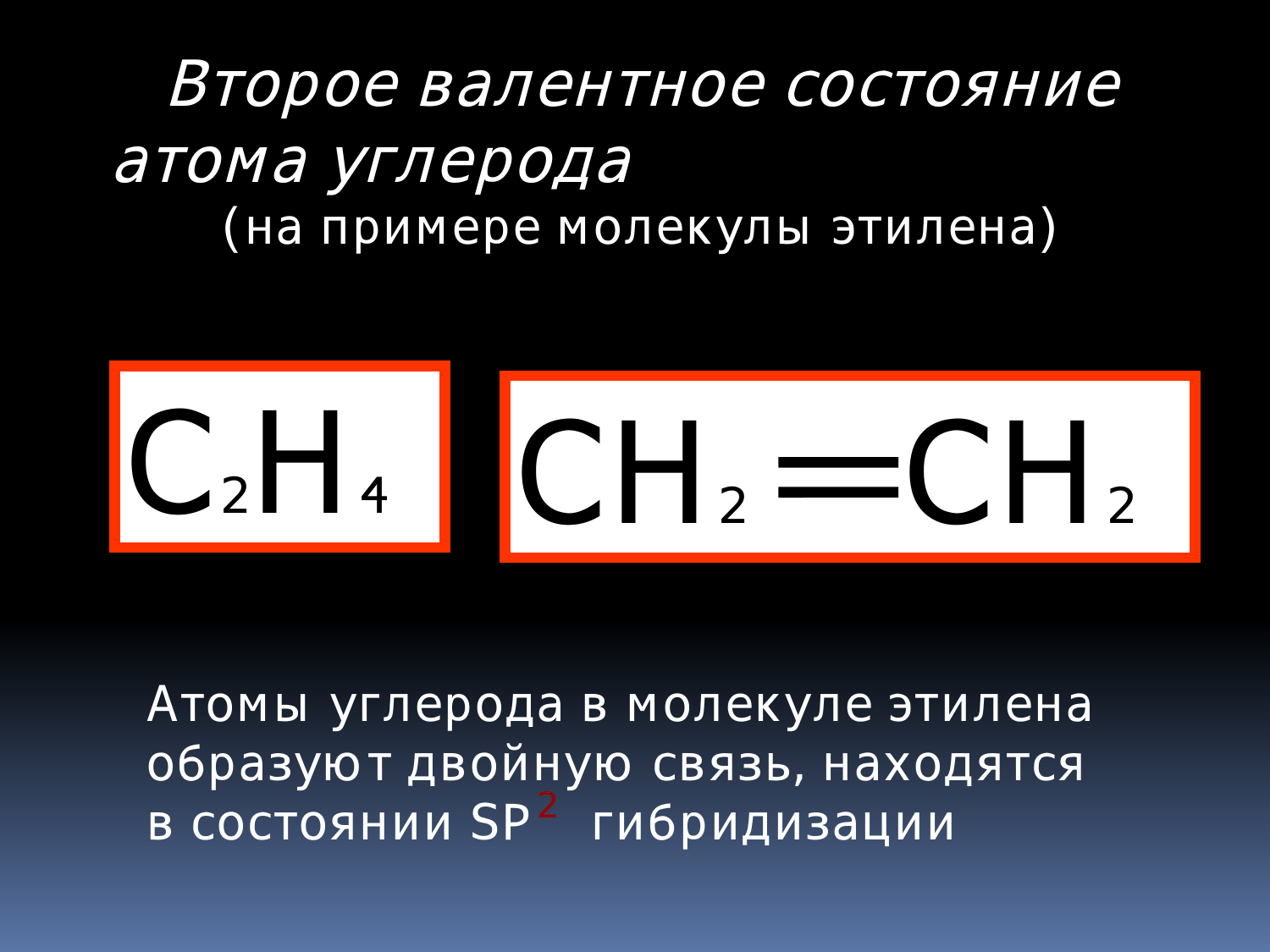

Второе валентное состояние атома углерода                              (на примере молекулы этилена)
С2Н4
СН2     СН2

Атомы углерода в молекуле этилена образуют двойную связь, находятся в состоянии SP    гибридизации
2